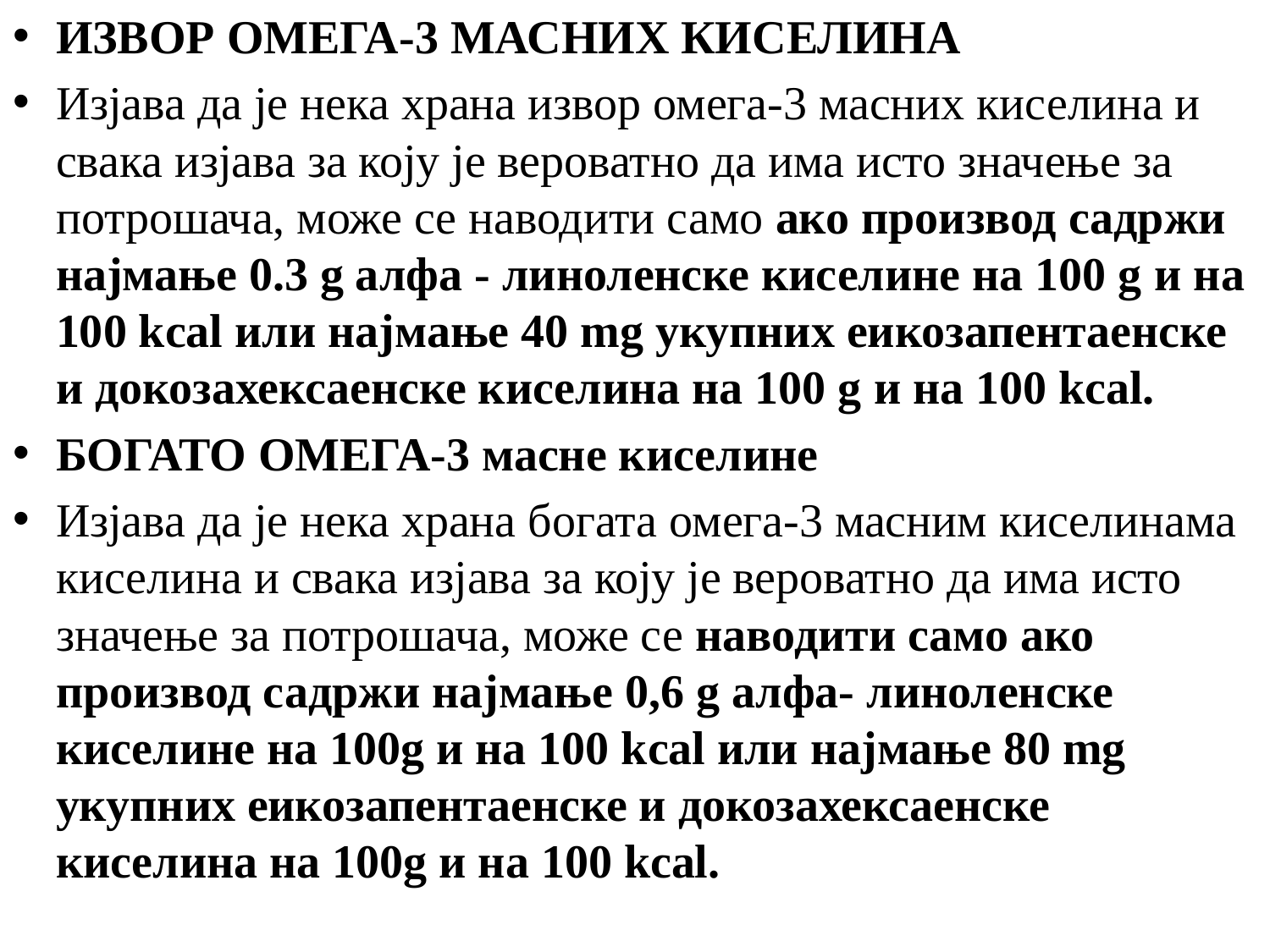

ИЗВОР ОМЕГА-3 МАСНИХ КИСЕЛИНА
Изјава да је нека храна извор омега-3 масних киселина и свака изјава за коју је вероватно да има исто значење за потрошача, може се наводити само ако производ садржи најмање 0.3 g алфа - линоленске киселине на 100 g и на 100 kcal или најмање 40 mg укупних еикозапентаенске и докозахексаенске киселина на 100 g и на 100 kcal.
БОГАТО ОМЕГА-3 масне киселине
Изјава да је нека храна богата омега-3 масним киселинама киселина и свака изјава за коју је вероватно да има исто значење за потрошача, може се наводити само ако производ садржи најмање 0,6 g алфа- линоленске киселине на 100g и на 100 kcal или најмање 80 mg укупних еикозапентаенске и докозахексаенске киселина на 100g и на 100 kcal.